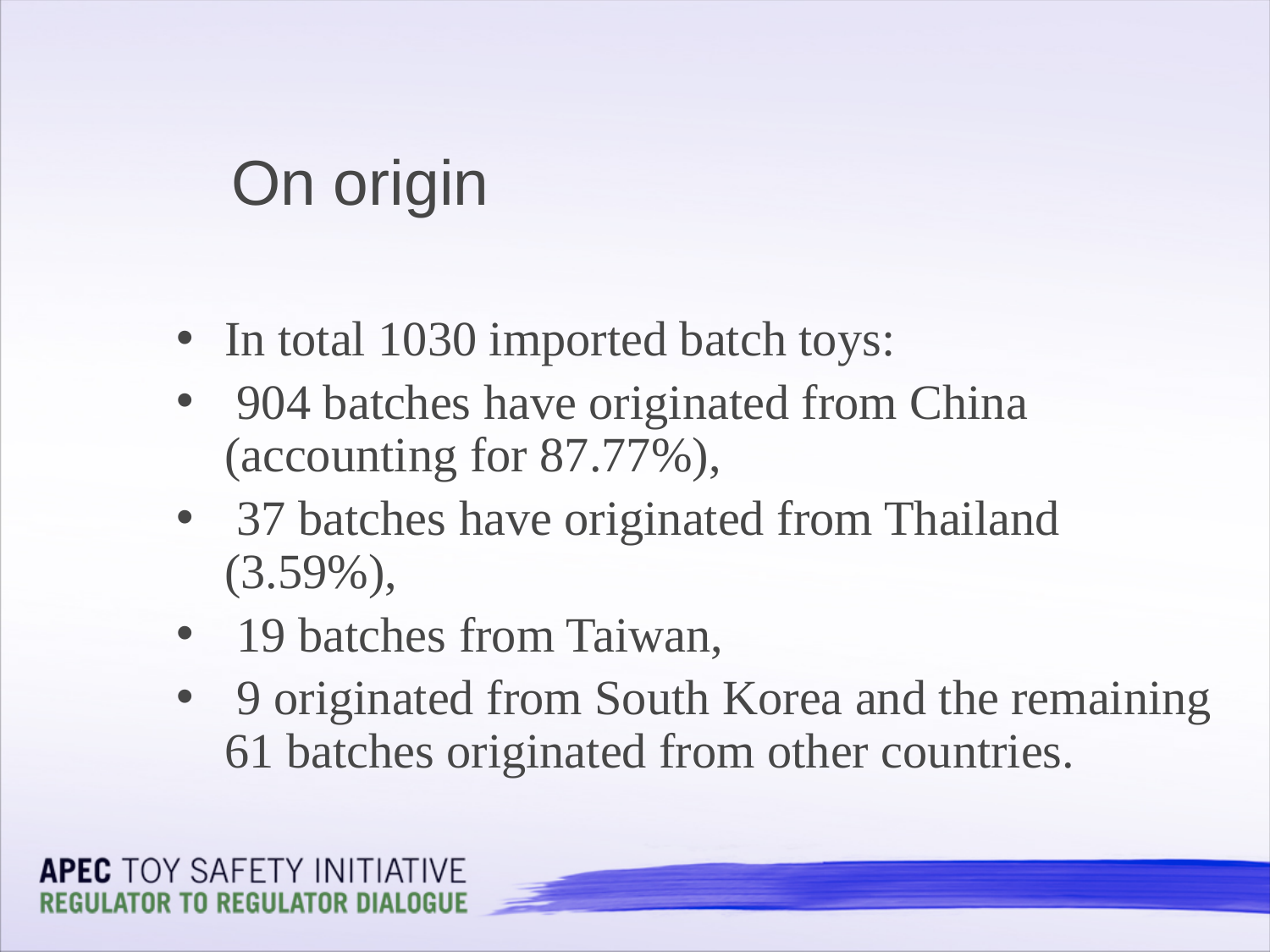

# On origin
In total 1030 imported batch toys:
 904 batches have originated from China (accounting for 87.77%),
 37 batches have originated from Thailand (3.59%),
 19 batches from Taiwan,
 9 originated from South Korea and the remaining 61 batches originated from other countries.